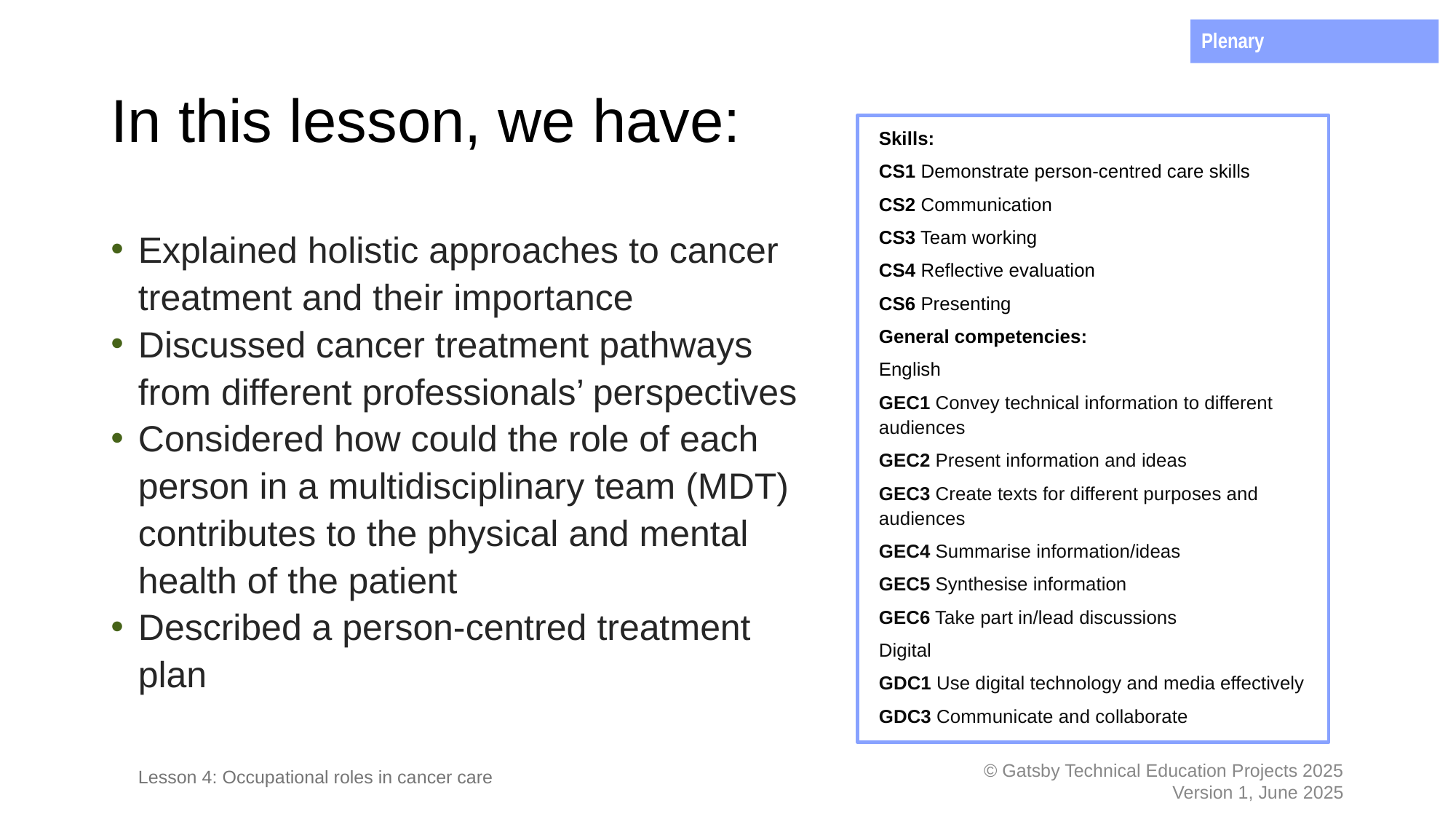

Plenary
# In this lesson, we have:
Skills:
CS1 Demonstrate person-centred care skills
CS2 Communication
CS3 Team working
CS4 Reflective evaluation
CS6 Presenting
General competencies:
English
GEC1 Convey technical information to different audiences
GEC2 Present information and ideas
GEC3 Create texts for different purposes and audiences
GEC4 Summarise information/ideas
GEC5 Synthesise information
GEC6 Take part in/lead discussions
Digital
GDC1 Use digital technology and media effectively
GDC3 Communicate and collaborate
Explained holistic approaches to cancer treatment and their importance
Discussed cancer treatment pathways from different professionals’ perspectives
Considered how could the role of each person in a multidisciplinary team (MDT) contributes to the physical and mental health of the patient
Described a person-centred treatment plan
Lesson 4: Occupational roles in cancer care